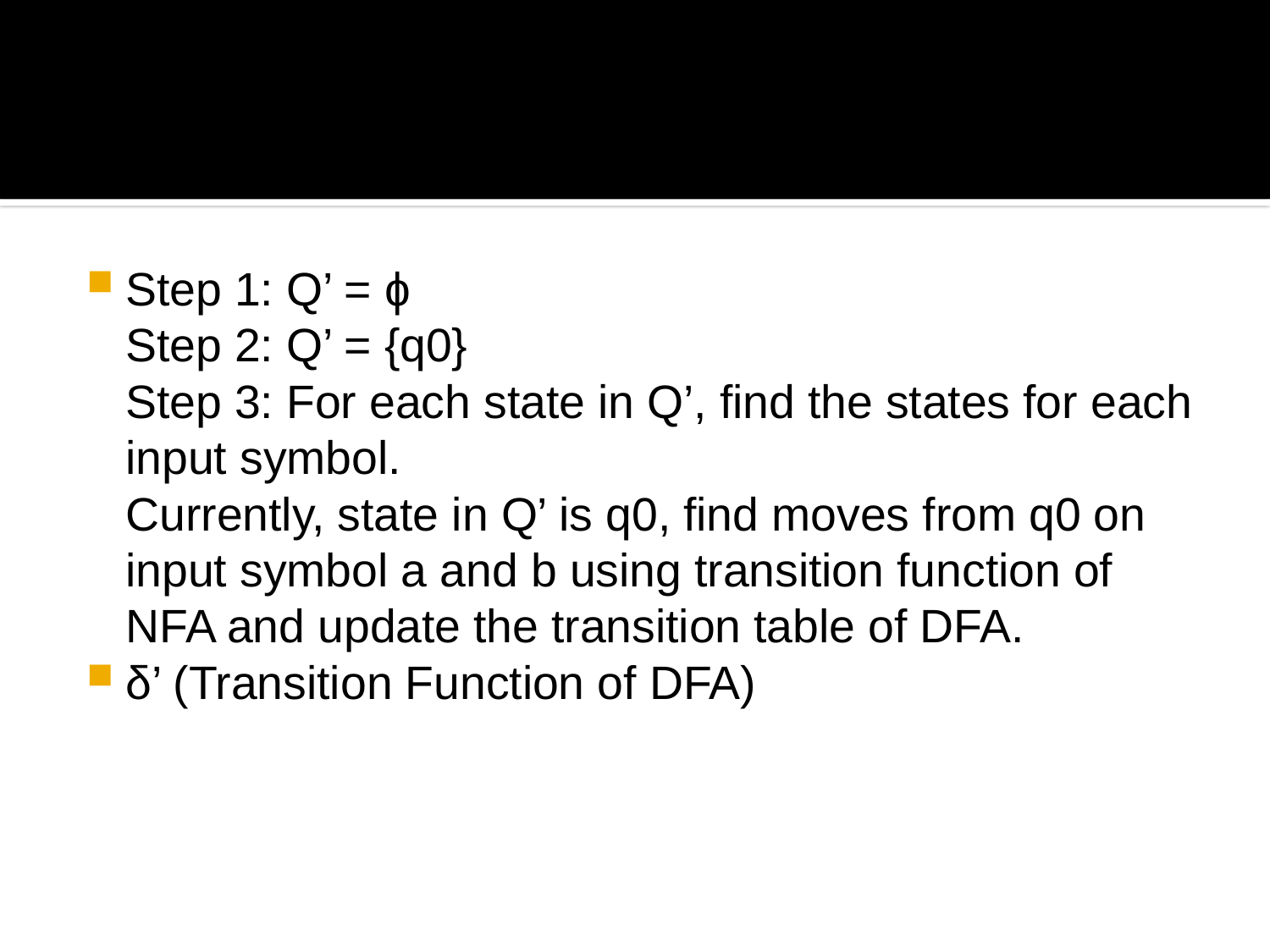

#
Step 1: Q’ = ɸ
Step 2: Q’ = {q0}
Step 3: For each state in Q’, find the states for each input symbol.
Currently, state in Q’ is q0, find moves from q0 on input symbol a and b using transition function of NFA and update the transition table of DFA.
δ’ (Transition Function of DFA)